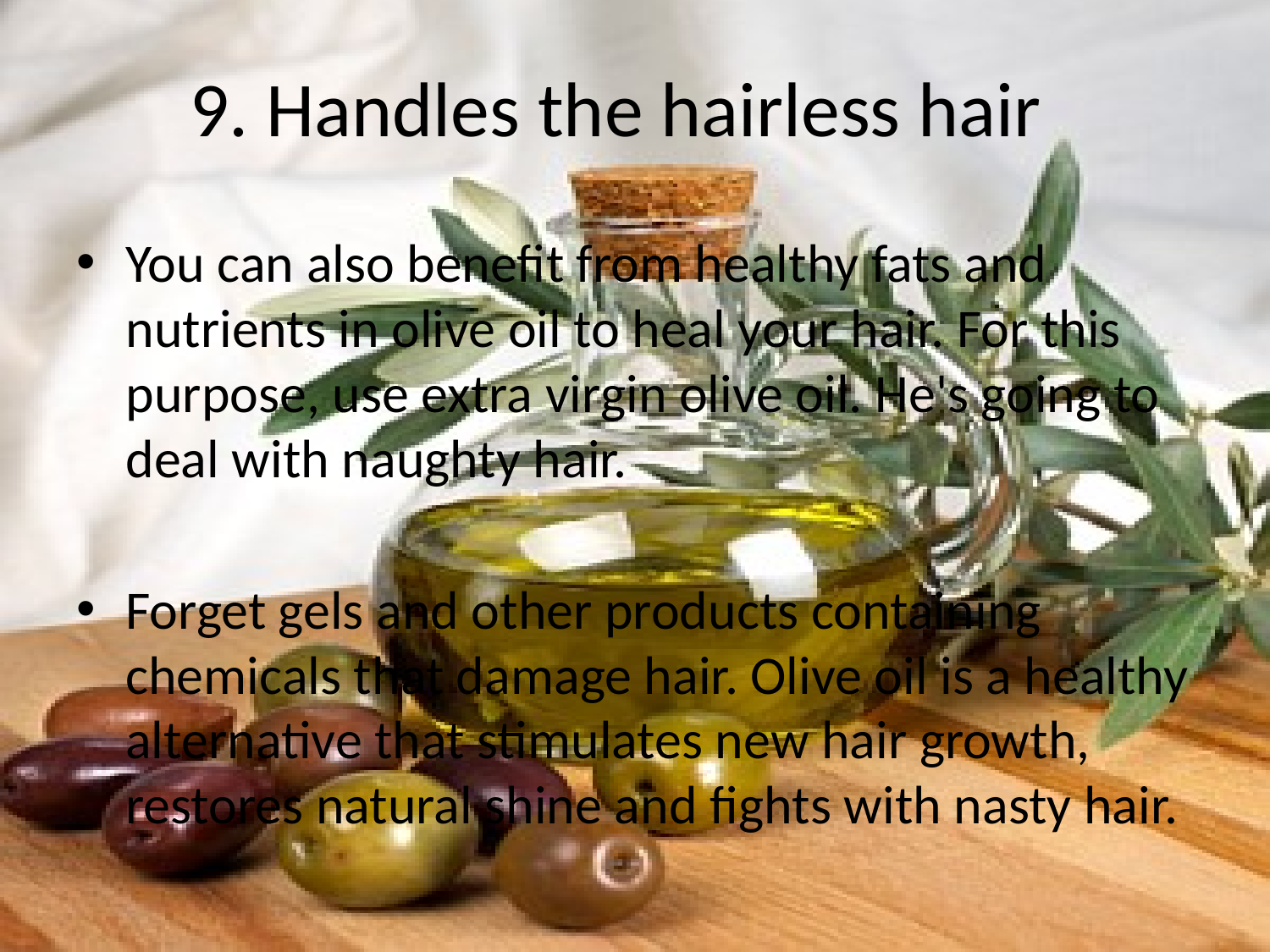

# 9. Handles the hairless hair
You can also benefit from healthy fats and nutrients in olive oil to heal your hair. For this purpose, use extra virgin olive oil. He's going to deal with naughty hair.

Forget gels and other products containing chemicals that damage hair. Olive oil is a healthy alternative that stimulates new hair growth, restores natural shine and fights with nasty hair.